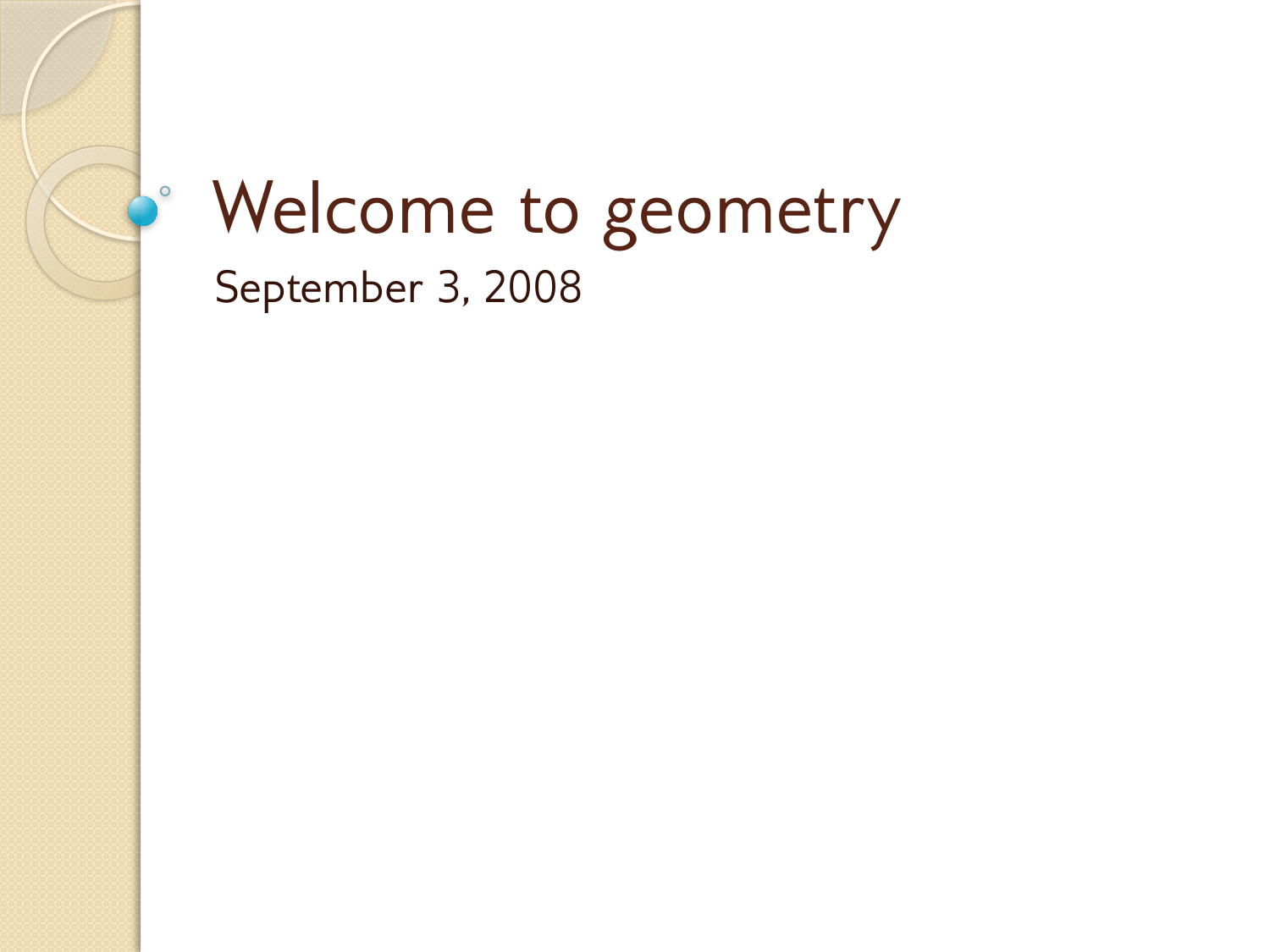

# Welcome to geometry
September 3, 2008